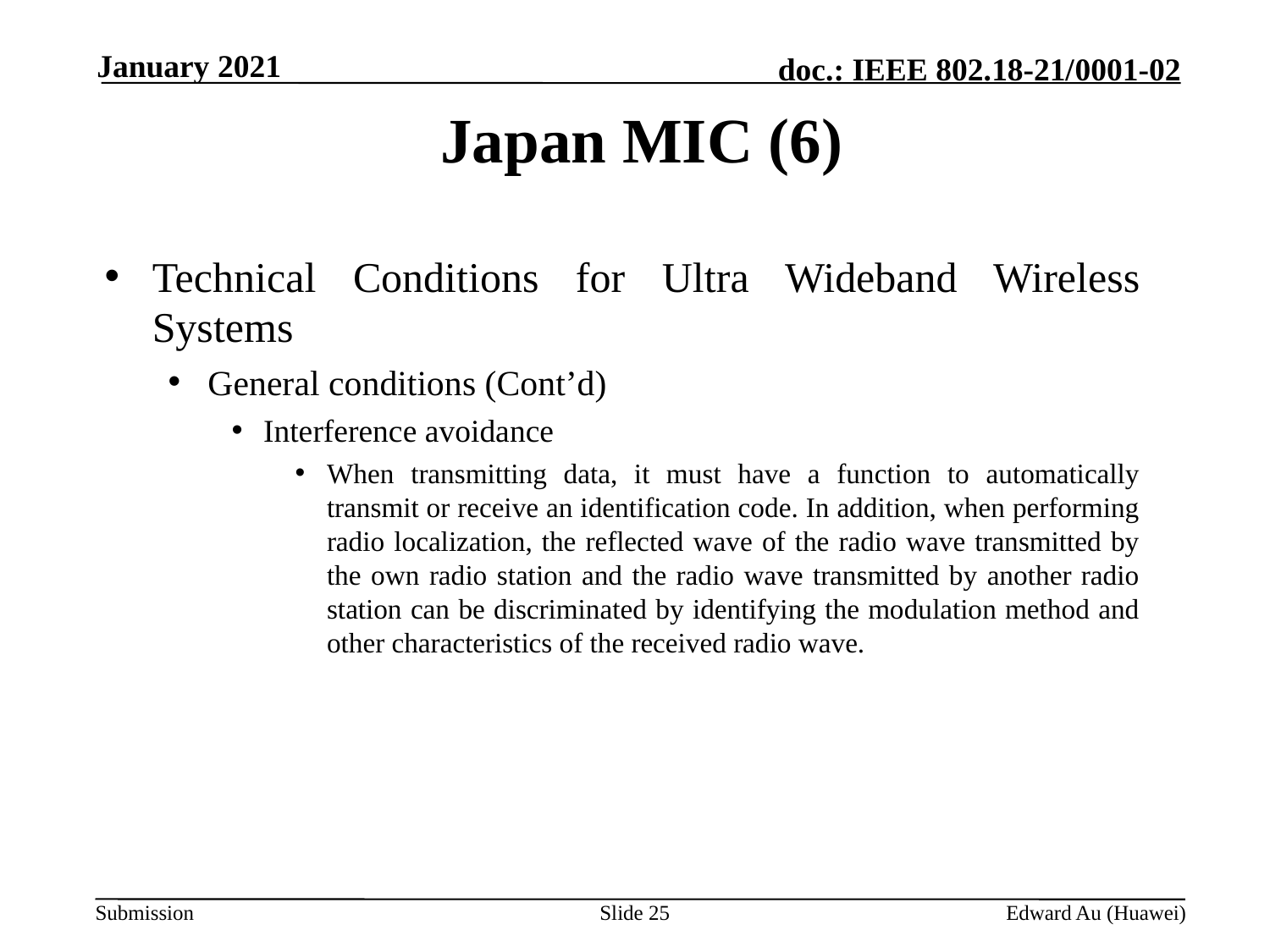

January 2021
# Japan MIC (6)
Technical Conditions for Ultra Wideband Wireless Systems
General conditions (Cont’d)
Interference avoidance
When transmitting data, it must have a function to automatically transmit or receive an identification code. In addition, when performing radio localization, the reflected wave of the radio wave transmitted by the own radio station and the radio wave transmitted by another radio station can be discriminated by identifying the modulation method and other characteristics of the received radio wave.
Slide 25
Edward Au (Huawei)